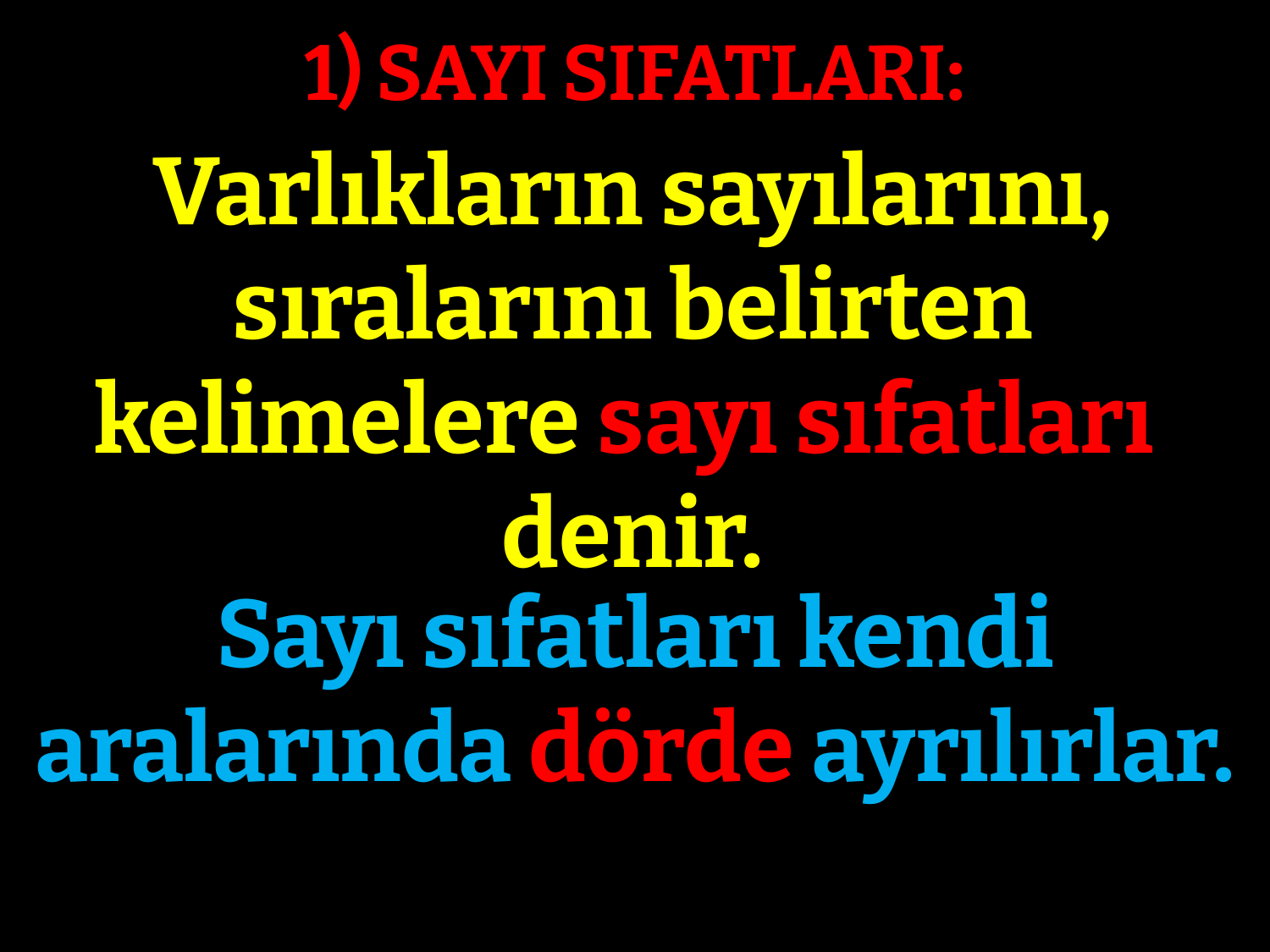

1) SAYI SIFATLARI:
Varlıkların sayılarını, sıralarını belirten kelimelere sayı sıfatları  denir.
#
Sayı sıfatları kendi aralarında dörde ayrılırlar.